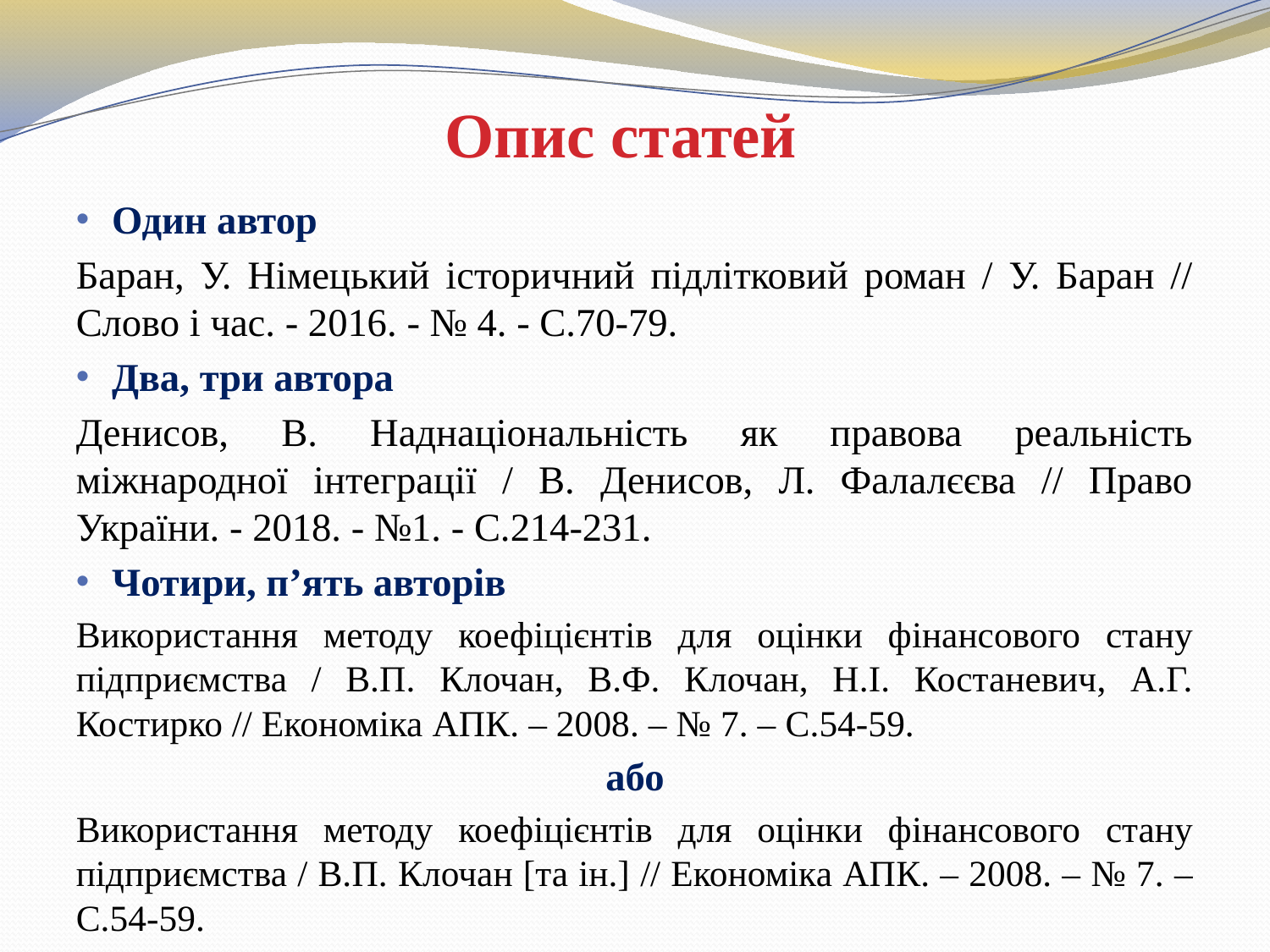

# Опис статей
Один автор
Баран, У. Німецький історичний підлітковий роман / У. Баран // Слово і час. - 2016. - № 4. - С.70-79.
Два, три автора
Денисов, В. Наднаціональність як правова реальність міжнародної інтеграції / В. Денисов, Л. Фалалєєва // Право України. - 2018. - №1. - С.214-231.
Чотири, п’ять авторів
Використання методу коефіцієнтів для оцінки фінансового стану підприємства / В.П. Клочан, В.Ф. Клочан, Н.І. Костаневич, А.Г. Костирко // Економіка АПК. – 2008. – № 7. – С.54-59.
або
Використання методу коефіцієнтів для оцінки фінансового стану підприємства / В.П. Клочан [та ін.] // Економіка АПК. – 2008. – № 7. – С.54-59.